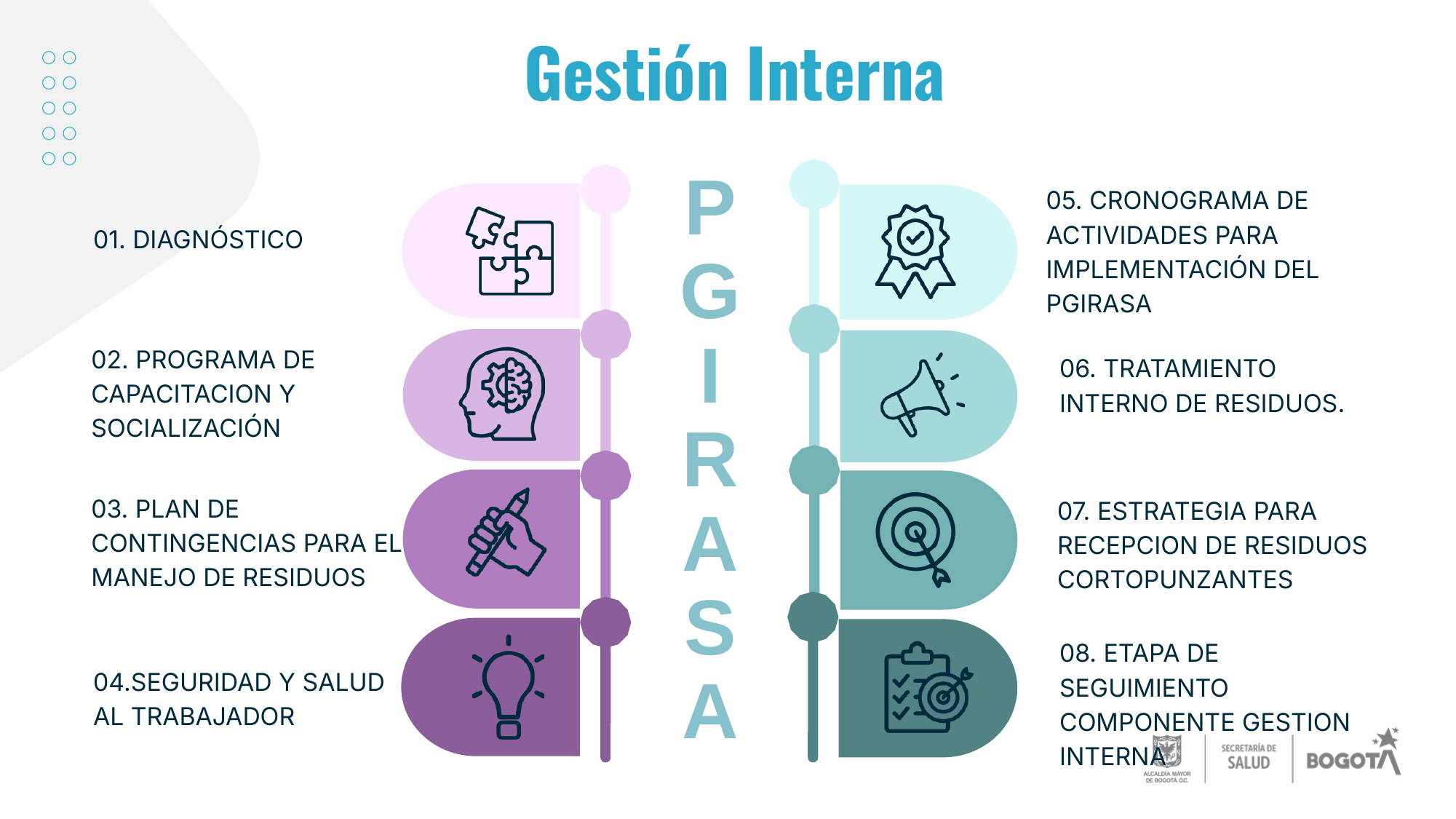

Gestión Interna

PG
I
RASA
05. CRONOGRAMA DE ACTIVIDADES PARA IMPLEMENTACIÓN DEL PGIRASA

01. DIAGNÓSTICO

02. PROGRAMA DE CAPACITACION Y SOCIALIZACIÓN

06. TRATAMIENTO INTERNO DE RESIDUOS.

03. PLAN DE CONTINGENCIAS PARA EL MANEJO DE RESIDUOS
07. ESTRATEGIA PARA RECEPCION DE RESIDUOS CORTOPUNZANTES

08. ETAPA DE SEGUIMIENTO COMPONENTE GESTION INTERNA

04.SEGURIDAD Y SALUD AL TRABAJADOR